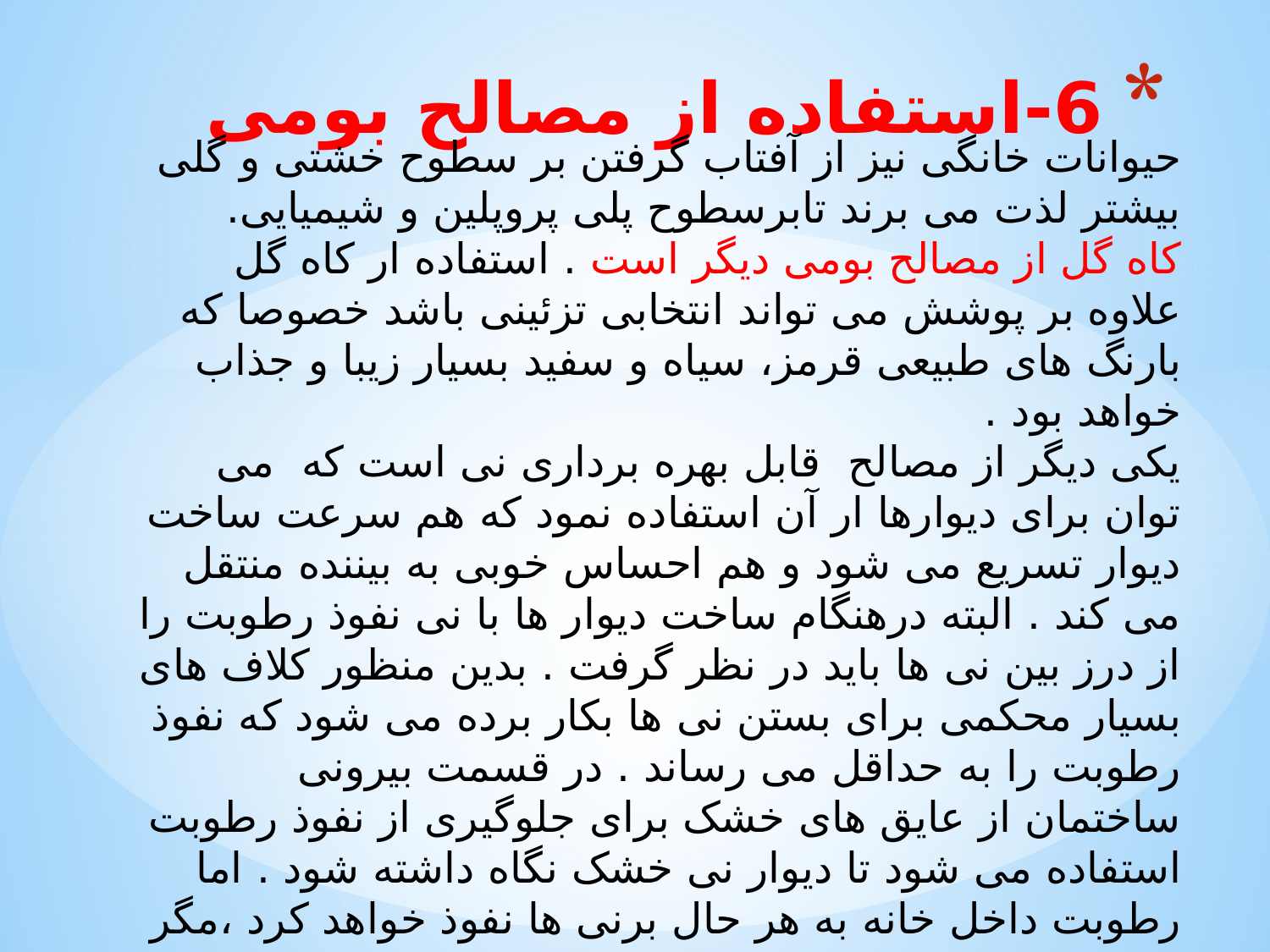

# 6-استفاده از مصالح بومی
حیوانات خانگی نیز از آفتاب گرفتن بر سطوح خشتی و گلی بیشتر لذت می برند تابرسطوح پلی پروپلین و شیمیایی.
کاه گل از مصالح بومی دیگر است . استفاده ار کاه گل علاوه بر پوشش می تواند انتخابی تزئینی باشد خصوصا که بارنگ های طبیعی قرمز، سیاه و سفید بسیار زیبا و جذاب خواهد بود .
یکی دیگر از مصالح  قابل بهره برداری نی است که  می توان برای دیوارها ار آن استفاده نمود که هم سرعت ساخت دیوار تسریع می شود و هم احساس خوبی به بیننده منتقل می کند . البته درهنگام ساخت دیوار ها با نی نفوذ رطوبت را از درز بین نی ها باید در نظر گرفت . بدین منظور کلاف های بسیار محکمی برای بستن نی ها بکار برده می شود که نفوذ رطوبت را به حداقل می رساند . در قسمت بیرونی ساختمان از عایق های خشک برای جلوگیری از نفوذ رطوبت استفاده می شود تا دیوار نی خشک نگاه داشته شود . اما رطوبت داخل خانه به هر حال برنی ها نفوذ خواهد کرد ،مگر اینکه منطقه خشک باشد .